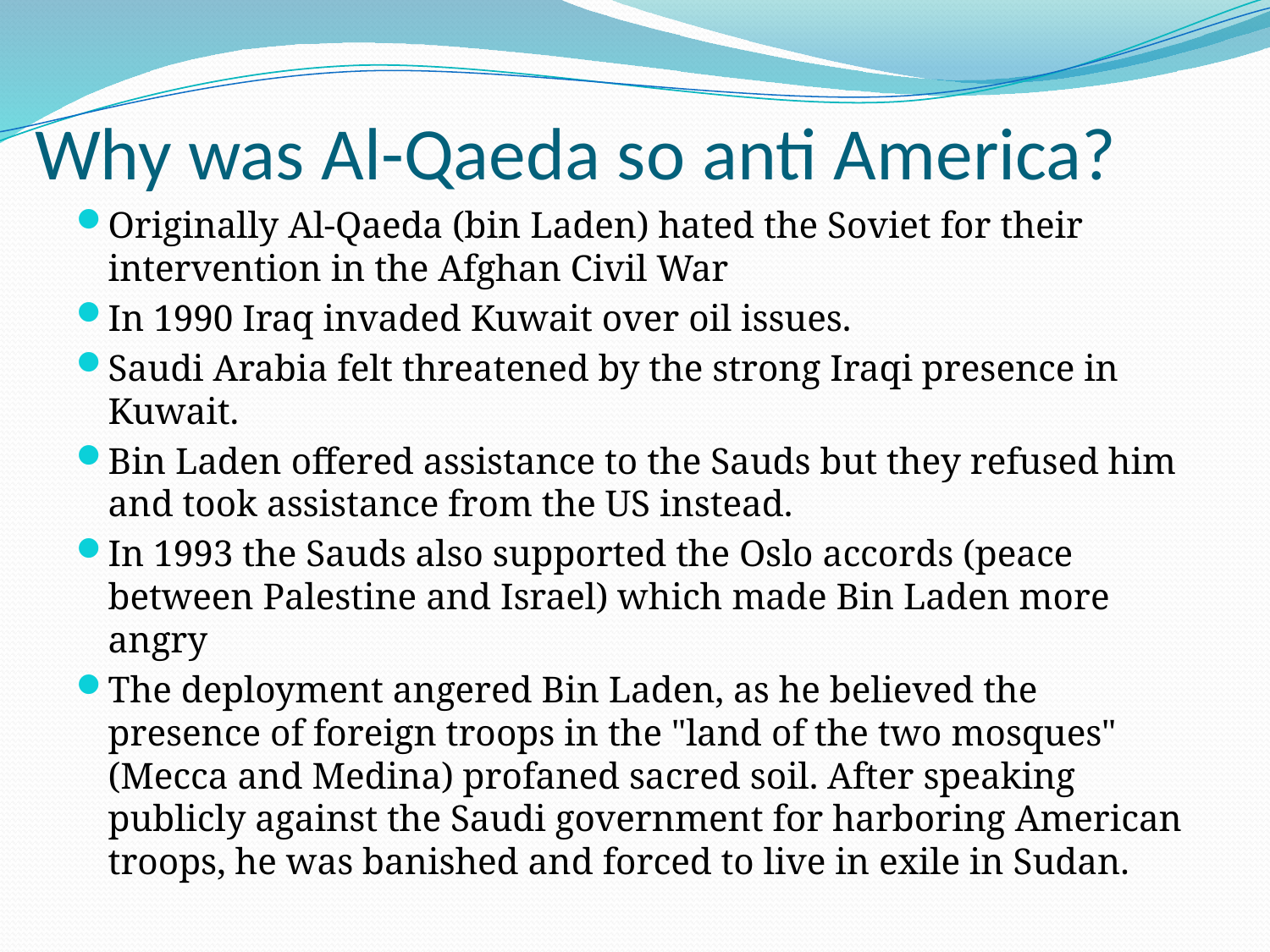

# Why was Al-Qaeda so anti America?
Originally Al-Qaeda (bin Laden) hated the Soviet for their intervention in the Afghan Civil War
In 1990 Iraq invaded Kuwait over oil issues.
Saudi Arabia felt threatened by the strong Iraqi presence in Kuwait.
Bin Laden offered assistance to the Sauds but they refused him and took assistance from the US instead.
In 1993 the Sauds also supported the Oslo accords (peace between Palestine and Israel) which made Bin Laden more angry
The deployment angered Bin Laden, as he believed the presence of foreign troops in the "land of the two mosques" (Mecca and Medina) profaned sacred soil. After speaking publicly against the Saudi government for harboring American troops, he was banished and forced to live in exile in Sudan.